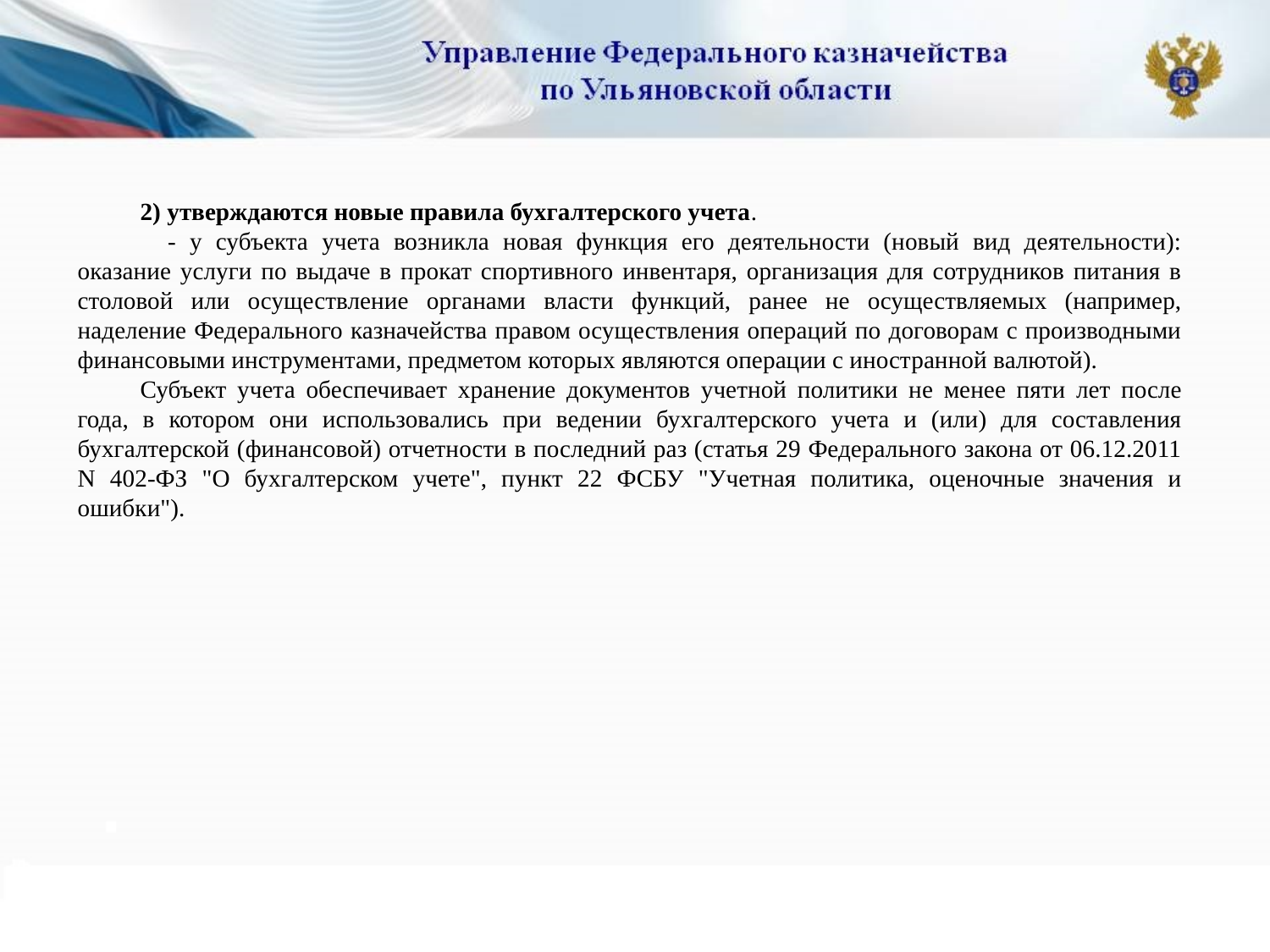

2) утверждаются новые правила бухгалтерского учета.
  - у субъекта учета возникла новая функция его деятельности (новый вид деятельности): оказание услуги по выдаче в прокат спортивного инвентаря, организация для сотрудников питания в столовой или осуществление органами власти функций, ранее не осуществляемых (например, наделение Федерального казначейства правом осуществления операций по договорам с производными финансовыми инструментами, предметом которых являются операции с иностранной валютой).
Субъект учета обеспечивает хранение документов учетной политики не менее пяти лет после года, в котором они использовались при ведении бухгалтерского учета и (или) для составления бухгалтерской (финансовой) отчетности в последний раз (статья 29 Федерального закона от 06.12.2011 N 402-ФЗ "О бухгалтерском учете", пункт 22 ФСБУ "Учетная политика, оценочные значения и ошибки").